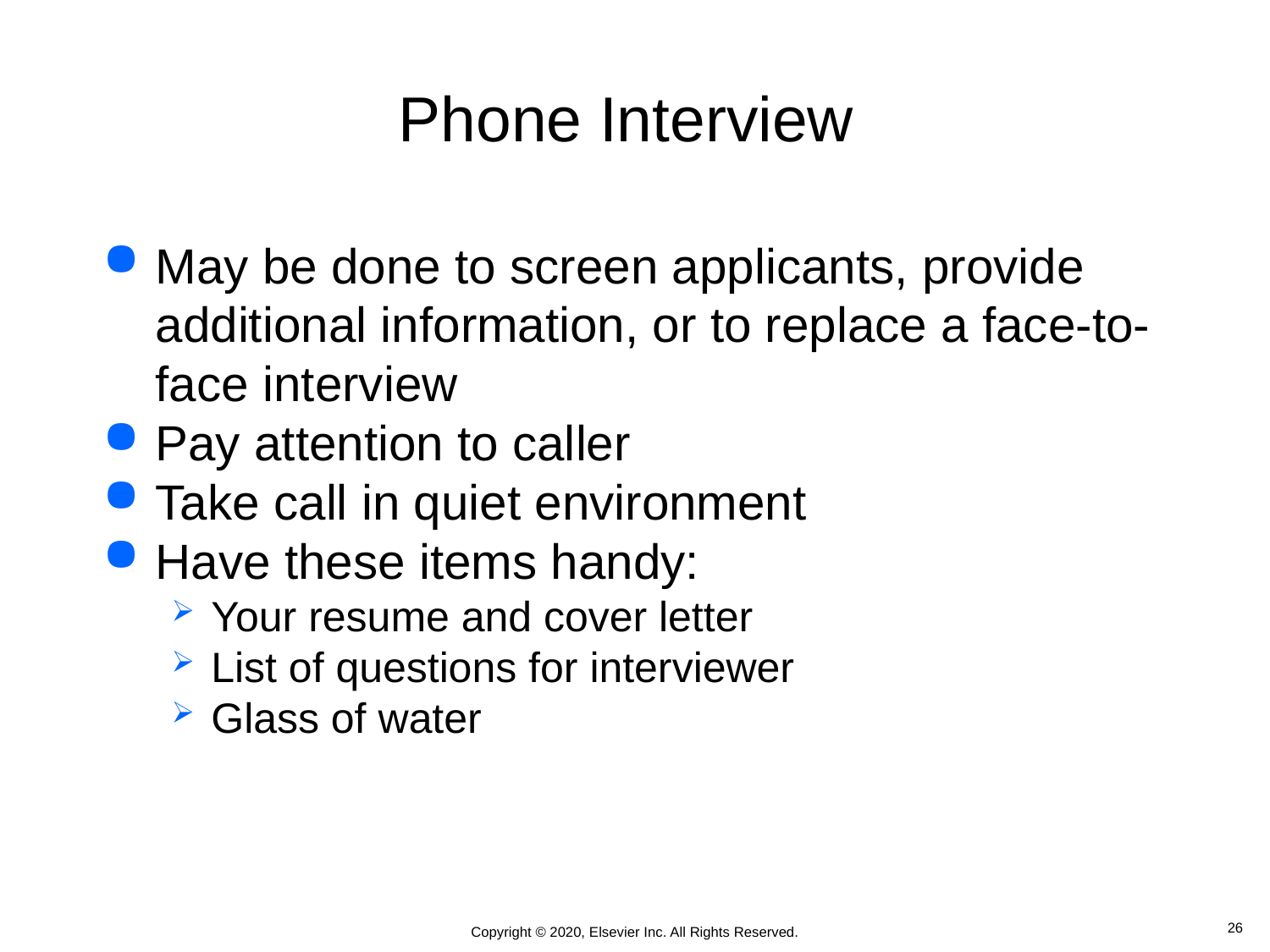

# Phone Interview
May be done to screen applicants, provide additional information, or to replace a face-to-face interview
Pay attention to caller
Take call in quiet environment
Have these items handy:
Your resume and cover letter
List of questions for interviewer
Glass of water
 26